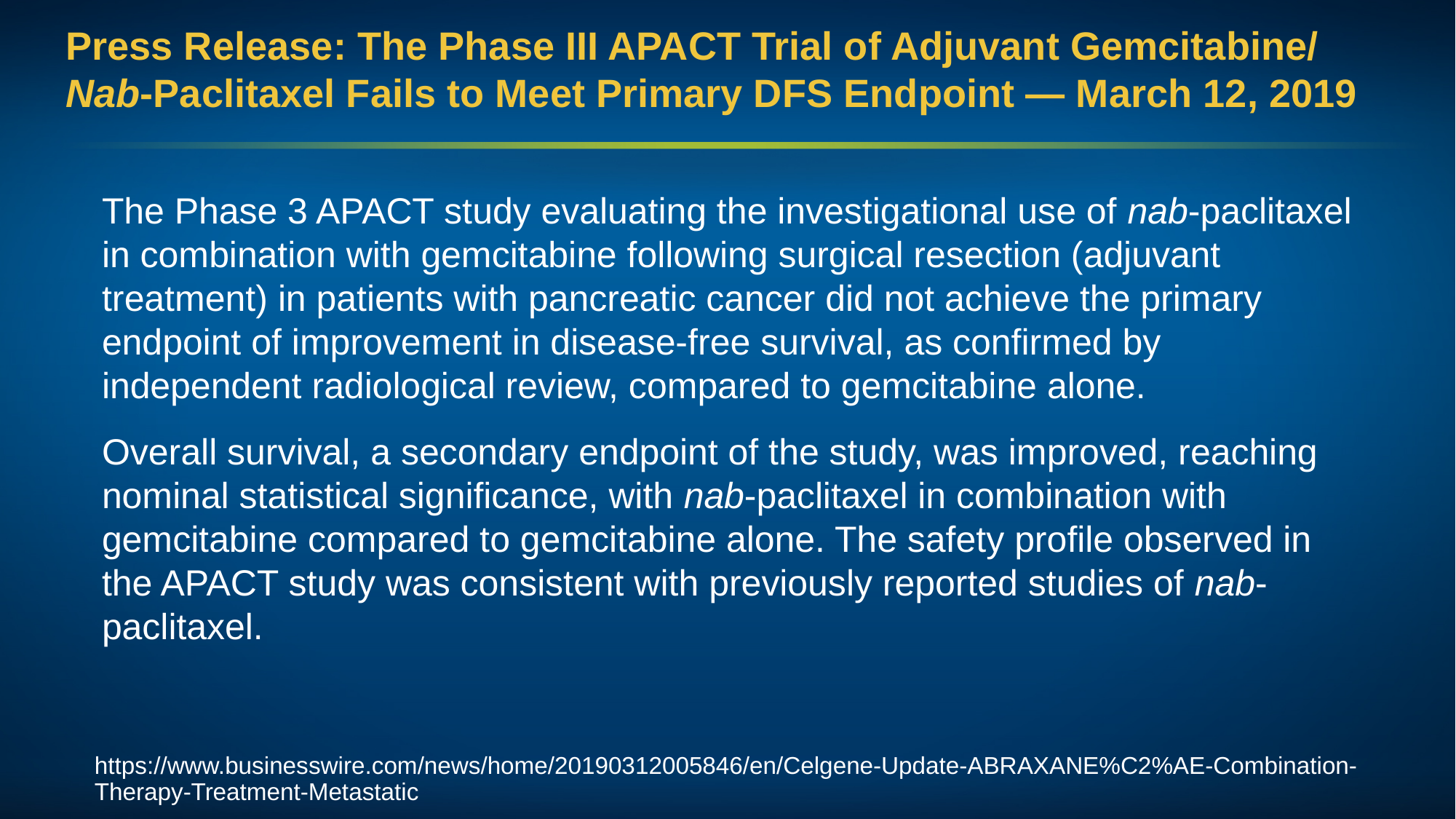

# Press Release: The Phase III APACT Trial of Adjuvant Gemcitabine/ Nab-Paclitaxel Fails to Meet Primary DFS Endpoint — March 12, 2019
The Phase 3 APACT study evaluating the investigational use of nab-paclitaxel in combination with gemcitabine following surgical resection (adjuvant treatment) in patients with pancreatic cancer did not achieve the primary endpoint of improvement in disease-free survival, as confirmed by independent radiological review, compared to gemcitabine alone.
Overall survival, a secondary endpoint of the study, was improved, reaching nominal statistical significance, with nab-paclitaxel in combination with gemcitabine compared to gemcitabine alone. The safety profile observed in the APACT study was consistent with previously reported studies of nab-paclitaxel.
https://www.businesswire.com/news/home/20190312005846/en/Celgene-Update-ABRAXANE%C2%AE-Combination-Therapy-Treatment-Metastatic